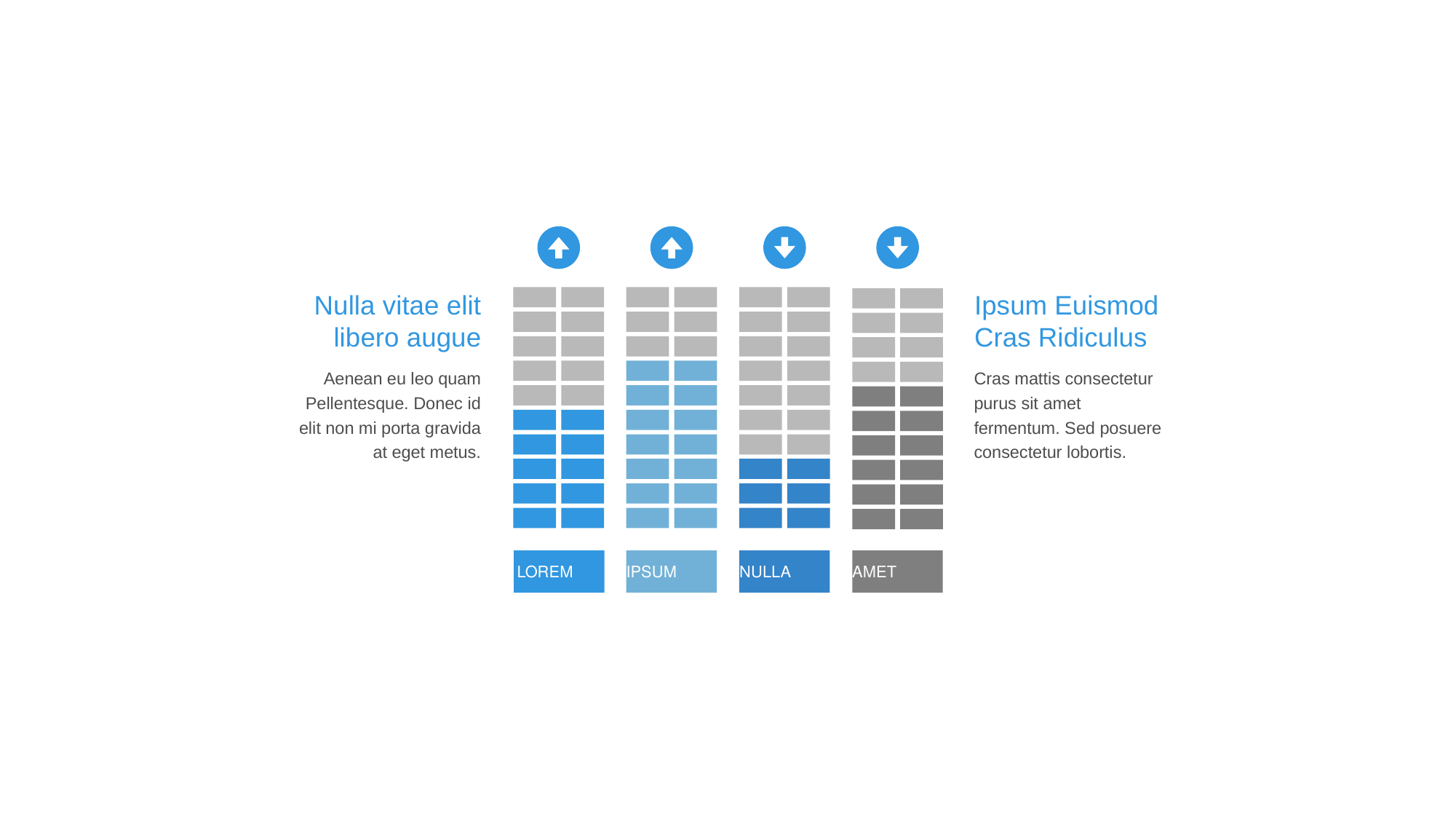

lorem

IPSUM

NULLA

AMET
Nulla vitae elit libero augue
Aenean eu leo quam Pellentesque. Donec id elit non mi porta gravida at eget metus.
Ipsum Euismod Cras Ridiculus
Cras mattis consectetur purus sit amet fermentum. Sed posuere consectetur lobortis.